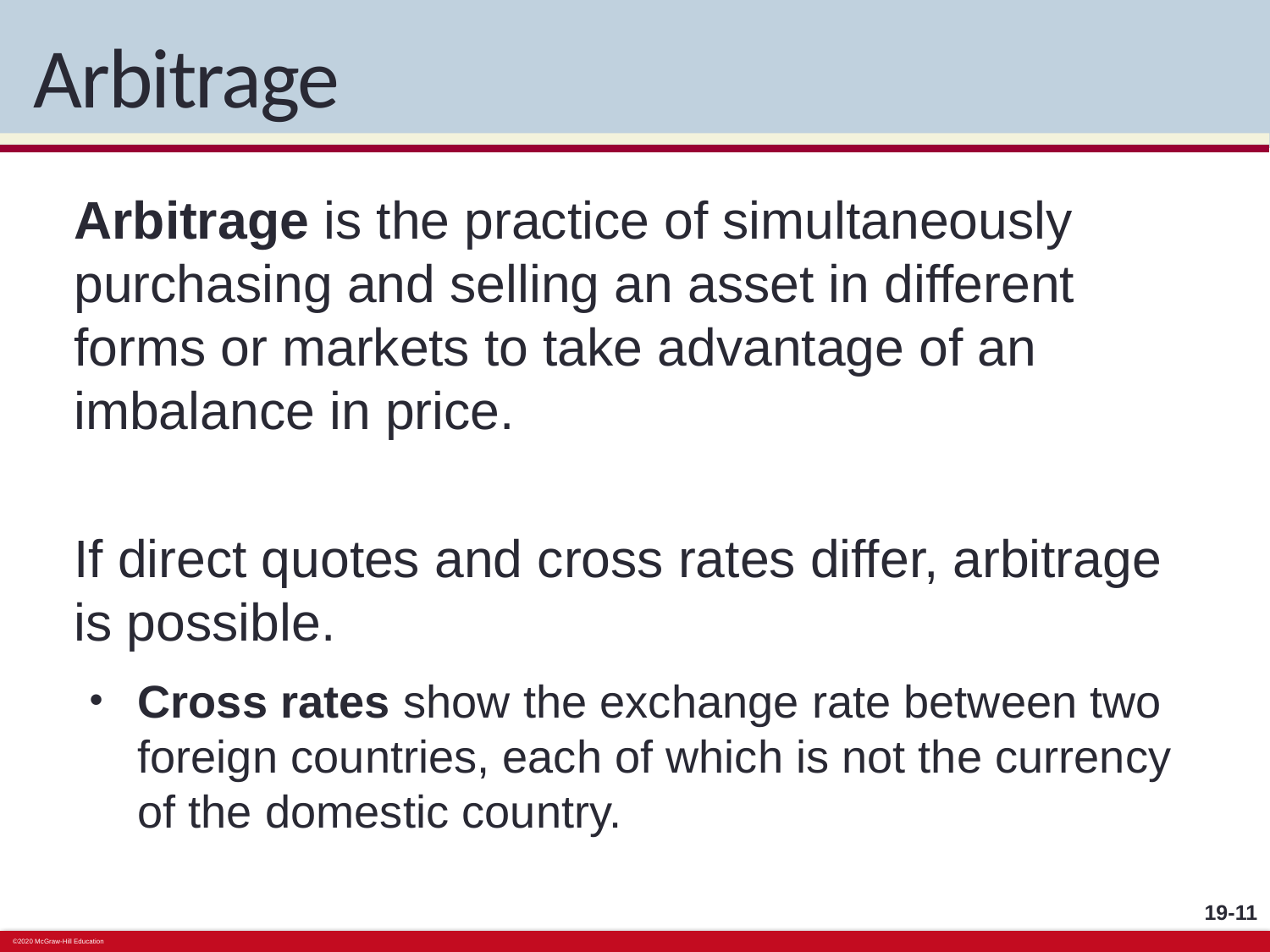

# Arbitrage
Arbitrage is the practice of simultaneously purchasing and selling an asset in different forms or markets to take advantage of an imbalance in price.
If direct quotes and cross rates differ, arbitrage is possible.
Cross rates show the exchange rate between two foreign countries, each of which is not the currency of the domestic country.